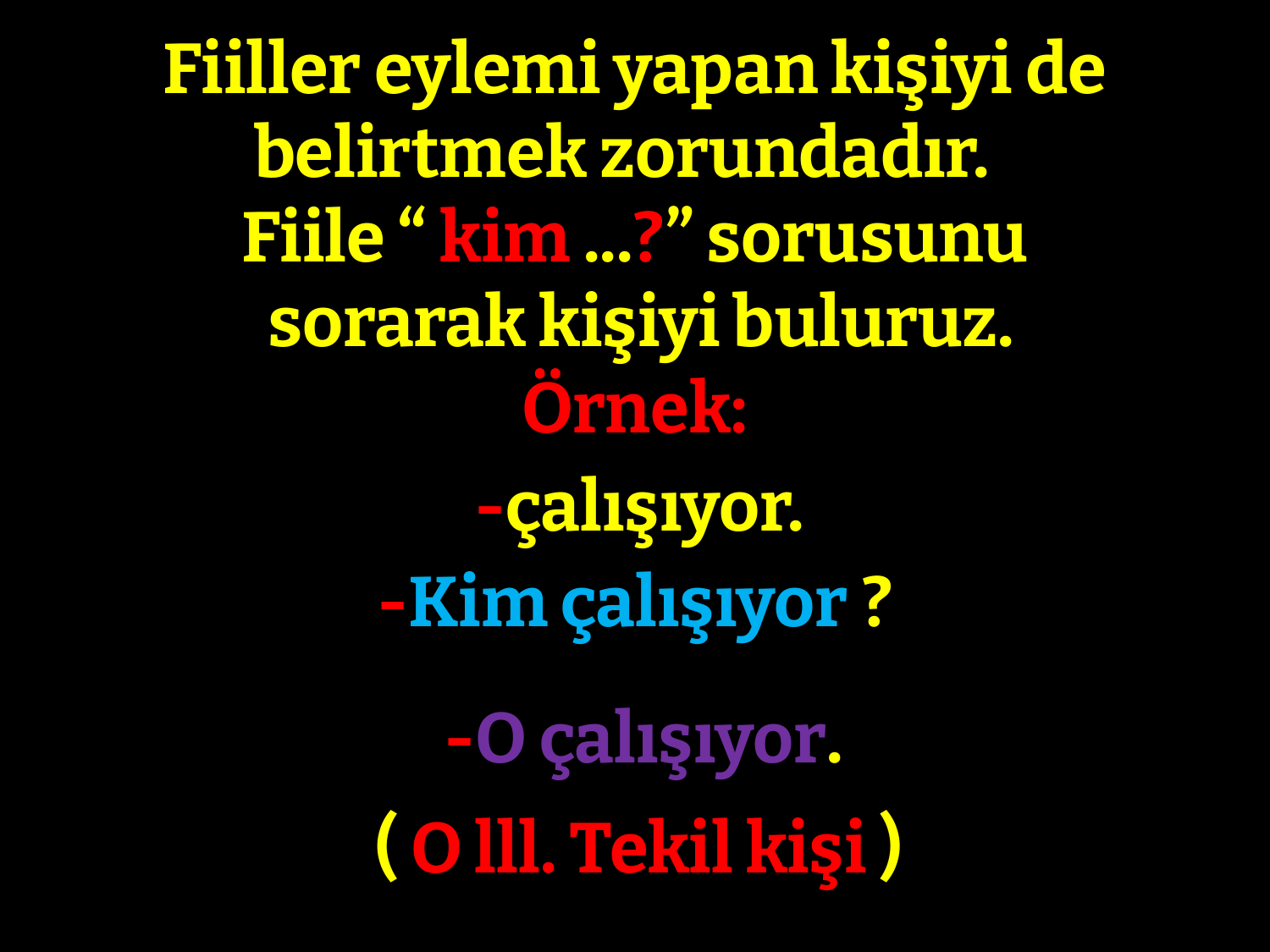

Fiiller eylemi yapan kişiyi de belirtmek zorundadır.
Fiile “ kim ...?” sorusunu
 sorarak kişiyi buluruz.
#
Örnek:
-çalışıyor.
-Kim çalışıyor ?
-O çalışıyor.
( O lll. Tekil kişi )